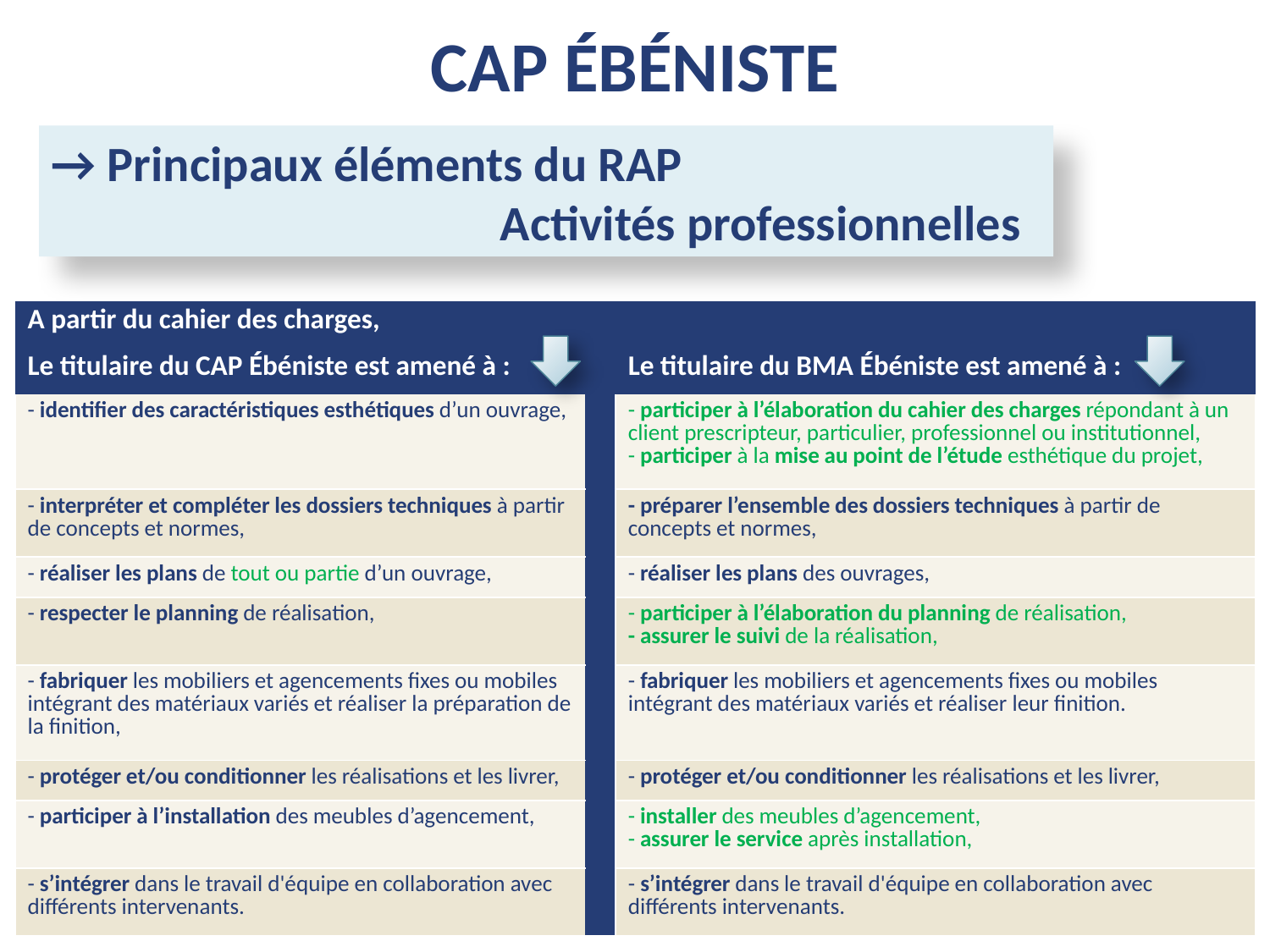

CAP ébéniste
→ Principaux éléments du RAP
                                        Activités professionnelles
| A partir du cahier des charges, |  |  |
| --- | --- | --- |
| Le titulaire du CAP Ébéniste est amené à : |  | Le titulaire du BMA Ébéniste est amené à : |
| - identifier des caractéristiques esthétiques d’un ouvrage, |  | - participer à l’élaboration du cahier des charges répondant à un client prescripteur, particulier, professionnel ou institutionnel, - participer à la mise au point de l’étude esthétique du projet, |
| - interpréter et compléter les dossiers techniques à partir de concepts et normes, |  | - préparer l’ensemble des dossiers techniques à partir de concepts et normes, |
| - réaliser les plans de tout ou partie d’un ouvrage, |  | - réaliser les plans des ouvrages, |
| - respecter le planning de réalisation, |  | - participer à l’élaboration du planning de réalisation, - assurer le suivi de la réalisation, |
| - fabriquer les mobiliers et agencements fixes ou mobiles intégrant des matériaux variés et réaliser la préparation de la finition, |  | - fabriquer les mobiliers et agencements fixes ou mobiles intégrant des matériaux variés et réaliser leur finition. |
| - protéger et/ou conditionner les réalisations et les livrer, |  | - protéger et/ou conditionner les réalisations et les livrer, |
| - participer à l’installation des meubles d’agencement, |  | - installer des meubles d’agencement, - assurer le service après installation, |
| - s’intégrer dans le travail d'équipe en collaboration avec différents intervenants. |  | - s’intégrer dans le travail d'équipe en collaboration avec différents intervenants. |